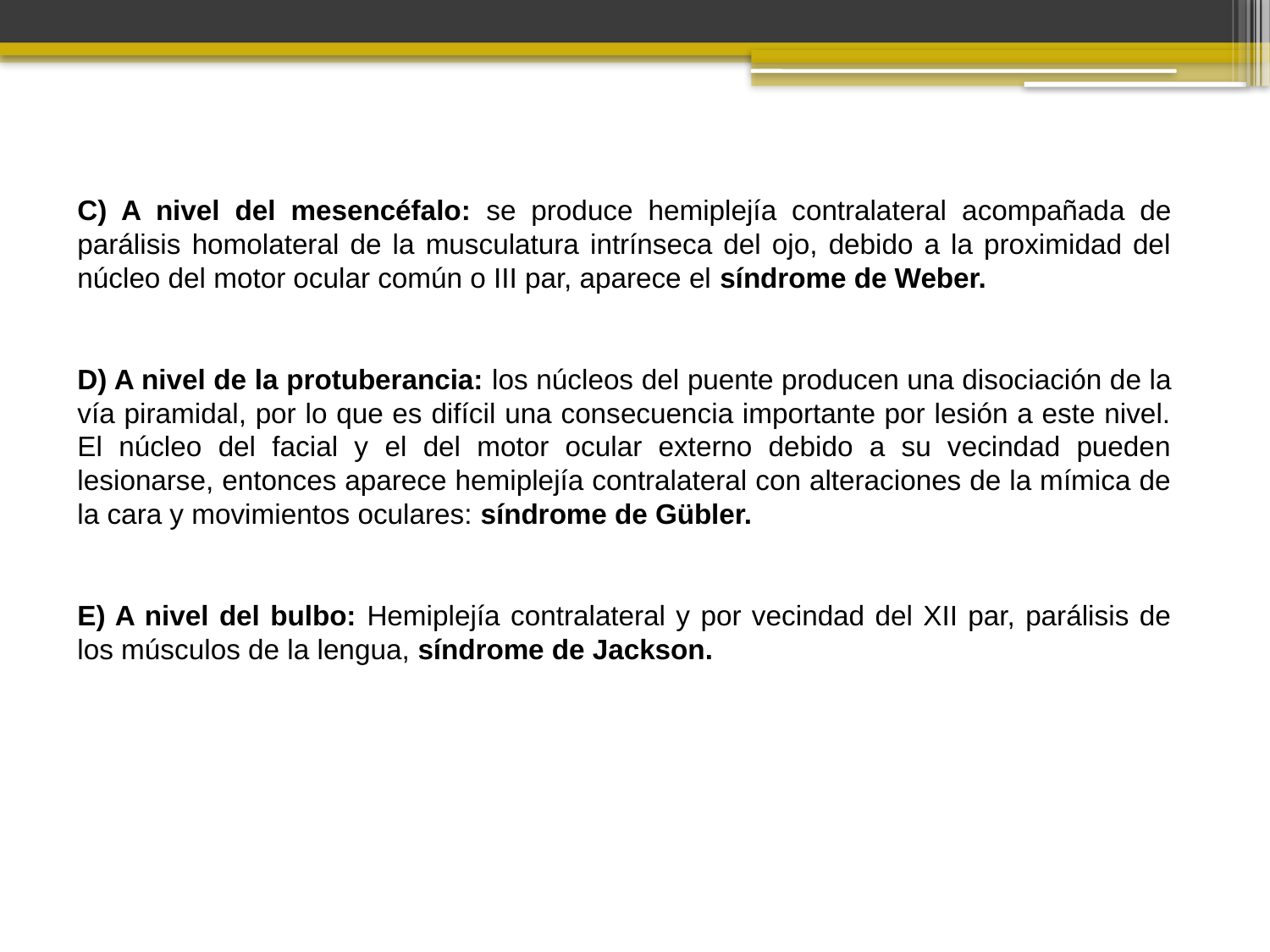

C) A nivel del mesencéfalo: se produce hemiplejía contralateral acompañada de parálisis homolateral de la musculatura intrínseca del ojo, debido a la proximidad del núcleo del motor ocular común o III par, aparece el síndrome de Weber.

D) A nivel de la protuberancia: los núcleos del puente producen una disociación de la vía piramidal, por lo que es difícil una consecuencia importante por lesión a este nivel. El núcleo del facial y el del motor ocular externo debido a su vecindad pueden lesionarse, entonces aparece hemiplejía contralateral con alteraciones de la mímica de la cara y movimientos oculares: síndrome de Gübler.

E) A nivel del bulbo: Hemiplejía contralateral y por vecindad del XII par, parálisis de los músculos de la lengua, síndrome de Jackson.